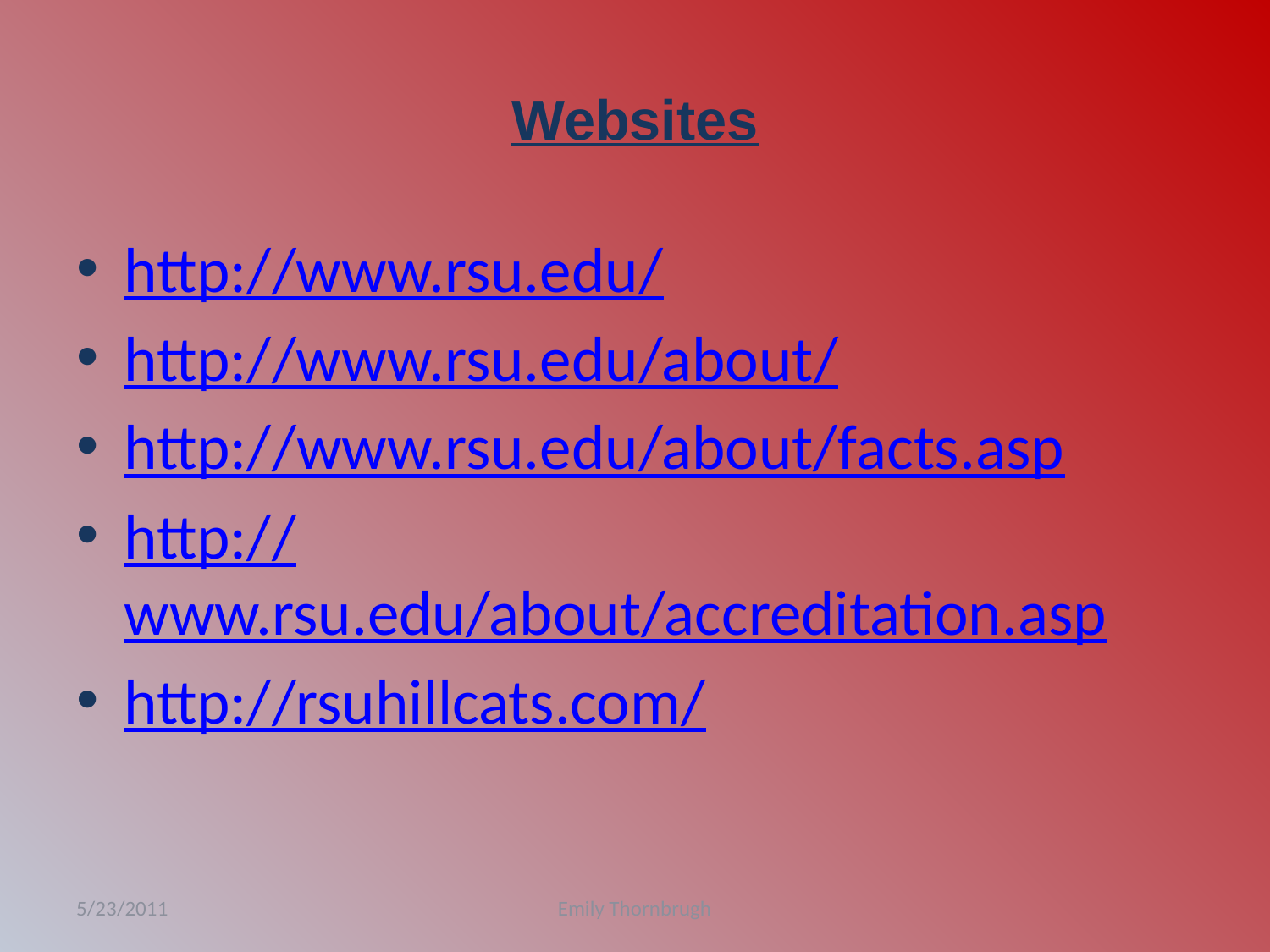

# Websites
http://www.rsu.edu/
http://www.rsu.edu/about/
http://www.rsu.edu/about/facts.asp
http://www.rsu.edu/about/accreditation.asp
http://rsuhillcats.com/

5/23/2011
Emily Thornbrugh